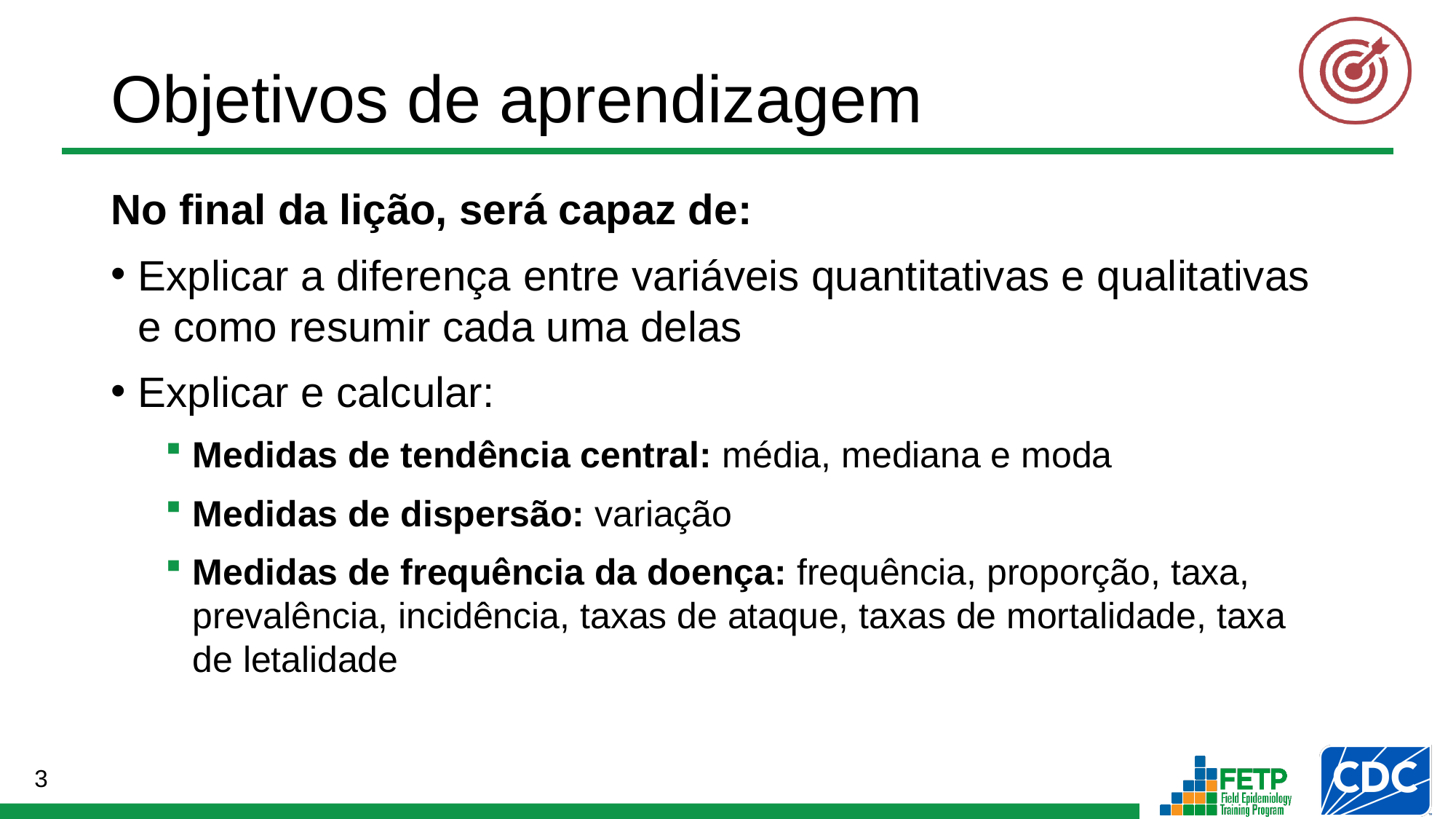

No final da lição, será capaz de:
Explicar a diferença entre variáveis quantitativas e qualitativas e como resumir cada uma delas
Explicar e calcular:
Medidas de tendência central: média, mediana e moda
Medidas de dispersão: variação
Medidas de frequência da doença: frequência, proporção, taxa, prevalência, incidência, taxas de ataque, taxas de mortalidade, taxa
de letalidade